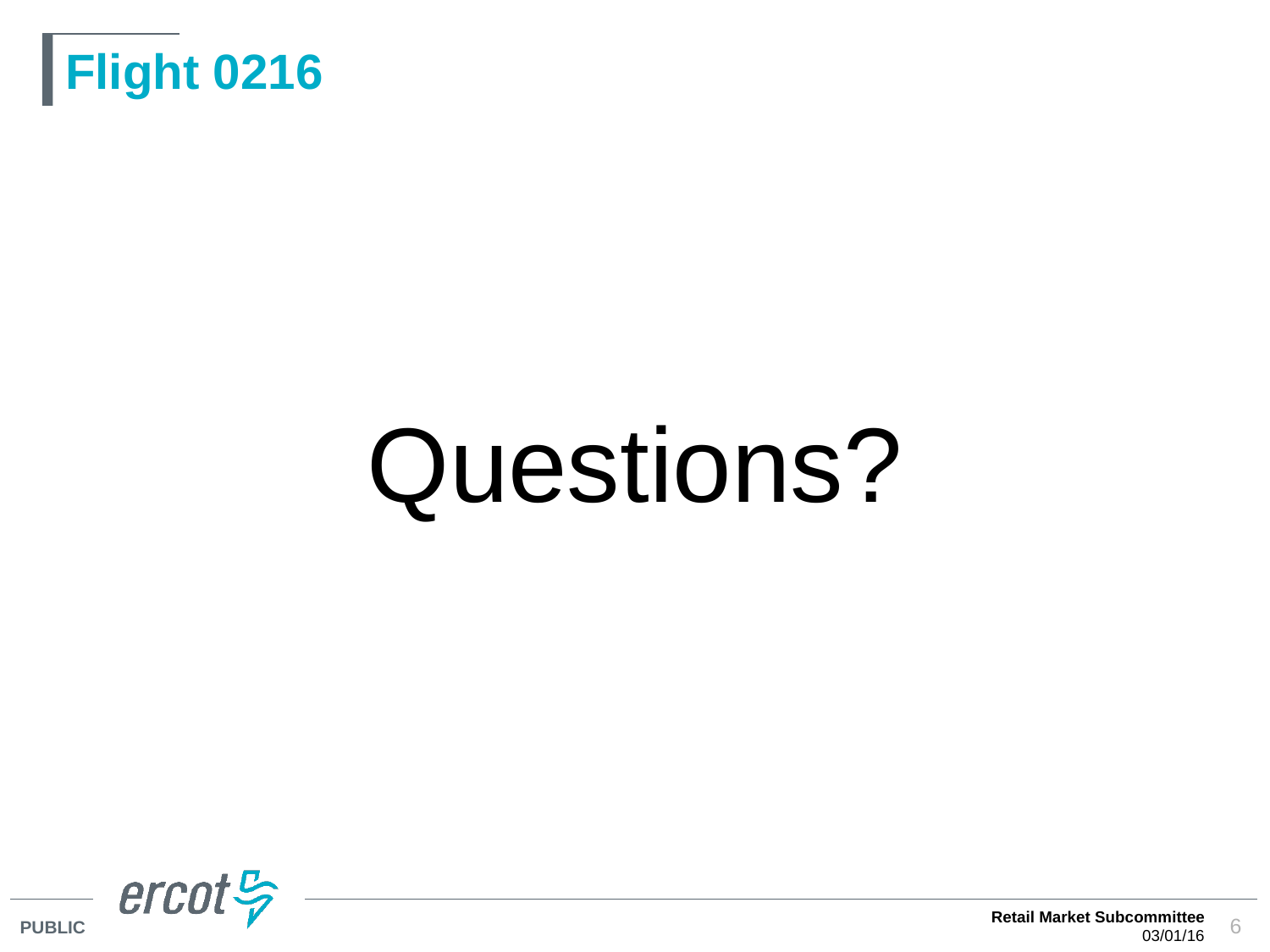

# Flight 0216

Questions?
Retail Market Subcommittee
03/01/16
6